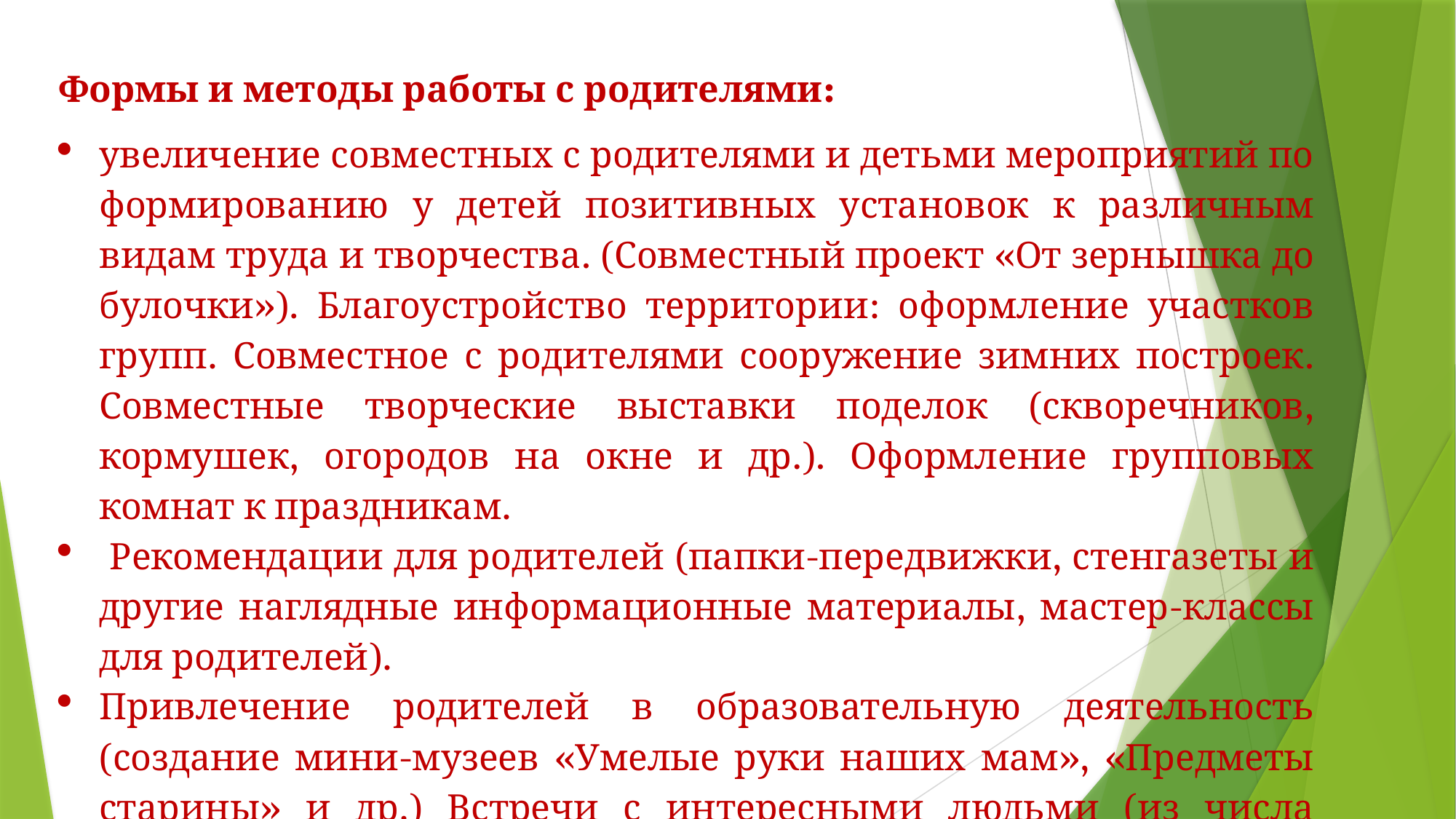

Формы и методы работы с родителями:
увеличение совместных с родителями и детьми мероприятий по формированию у детей позитивных установок к различным видам труда и творчества. (Совместный проект «От зернышка до булочки»). Благоустройство территории: оформление участков групп. Совместное с родителями сооружение зимних построек. Совместные творческие выставки поделок (скворечников, кормушек, огородов на окне и др.). Оформление групповых комнат к праздникам.
 Рекомендации для родителей (папки-передвижки, стенгазеты и другие наглядные информационные материалы, мастер-классы для родителей).
Привлечение родителей в образовательную деятельность (создание мини-музеев «Умелые руки наших мам», «Предметы старины» и др.) Встречи с интересными людьми (из числа родителей).